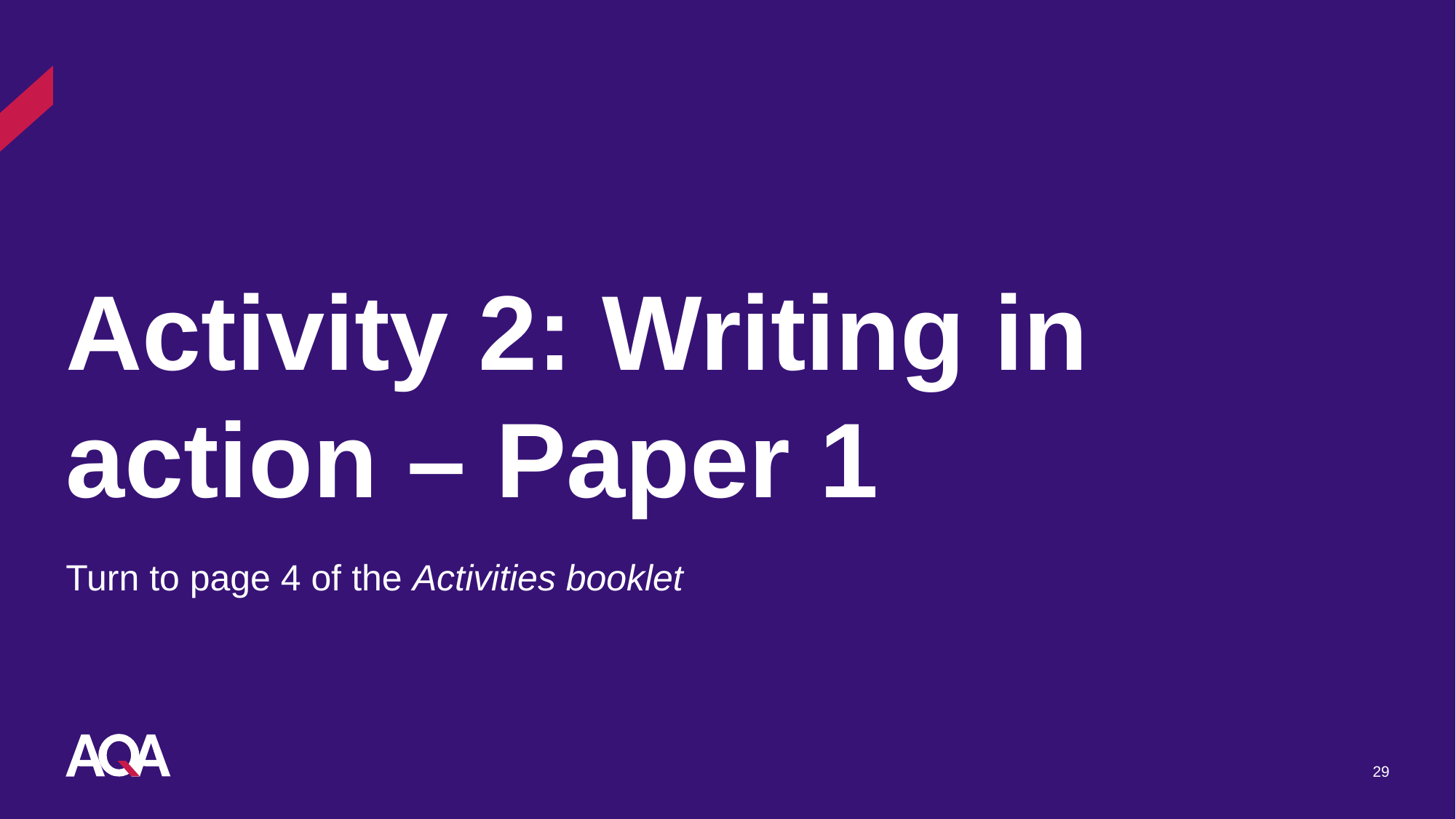

# Activity 2: Writing in action – Paper 1
Turn to page 4 of the Activities booklet
29